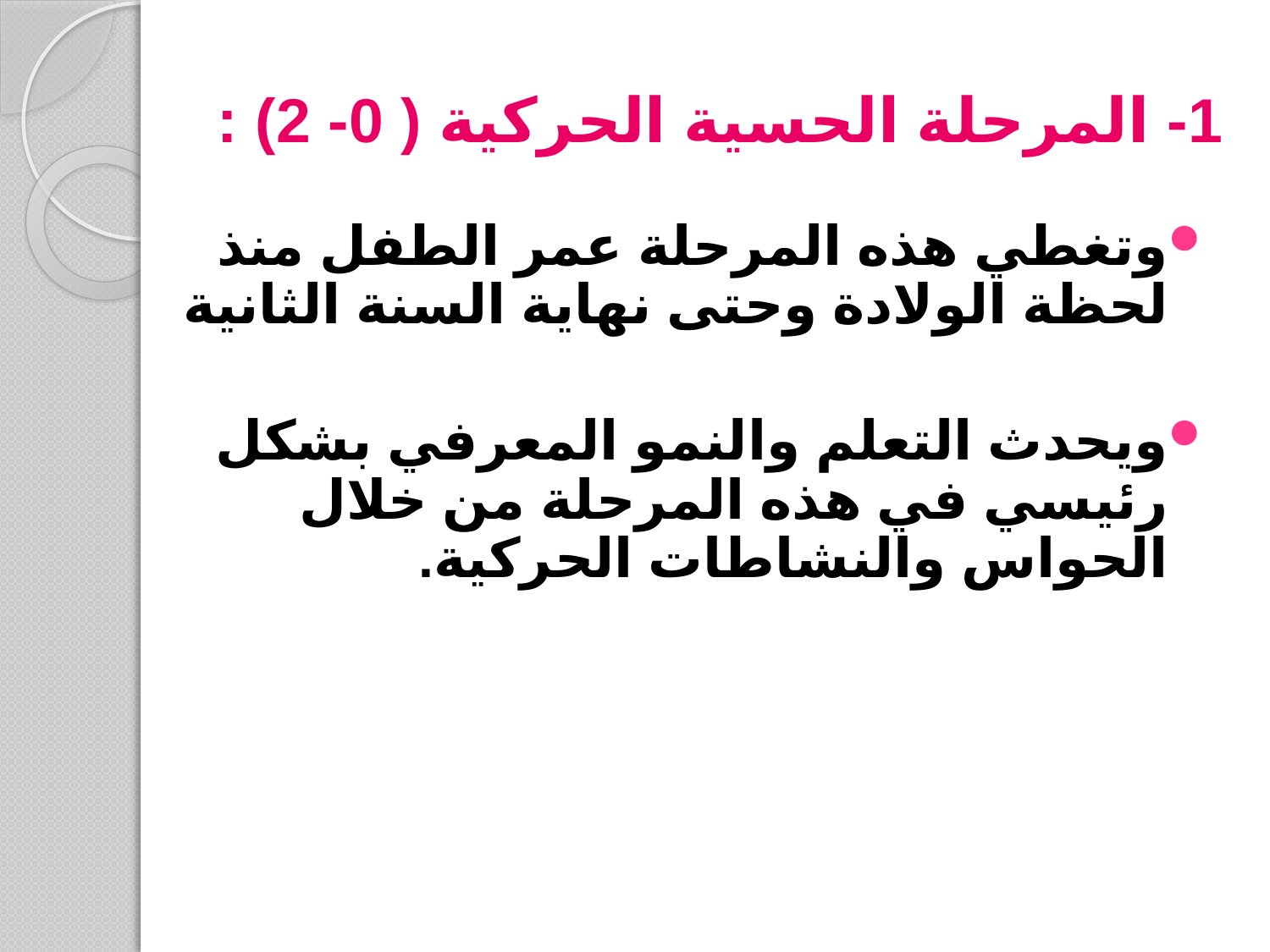

# 1- المرحلة الحسية الحركية ( 0- 2) :
وتغطي هذه المرحلة عمر الطفل منذ لحظة الولادة وحتى نهاية السنة الثانية

ويحدث التعلم والنمو المعرفي بشكل رئيسي في هذه المرحلة من خلال الحواس والنشاطات الحركية.